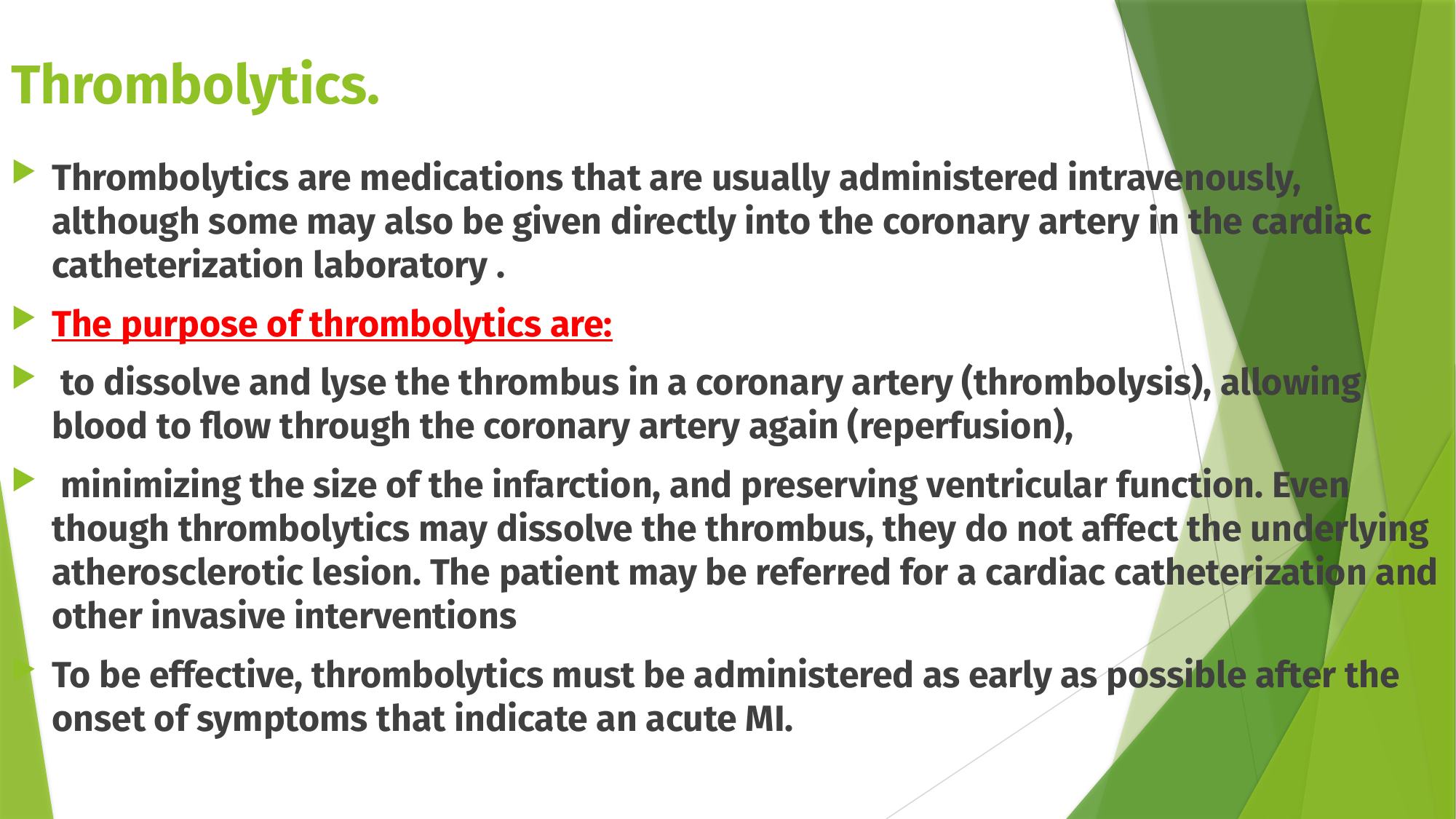

# Thrombolytics.
Thrombolytics are medications that are usually administered intravenously, although some may also be given directly into the coronary artery in the cardiac catheterization laboratory .
The purpose of thrombolytics are:
 to dissolve and lyse the thrombus in a coronary artery (thrombolysis), allowing blood to ﬂow through the coronary artery again (reperfusion),
 minimizing the size of the infarction, and preserving ventricular function. Even though thrombolytics may dissolve the thrombus, they do not affect the underlying atherosclerotic lesion. The patient may be referred for a cardiac catheterization and other invasive interventions
To be effective, thrombolytics must be administered as early as possible after the onset of symptoms that indicate an acute MI.